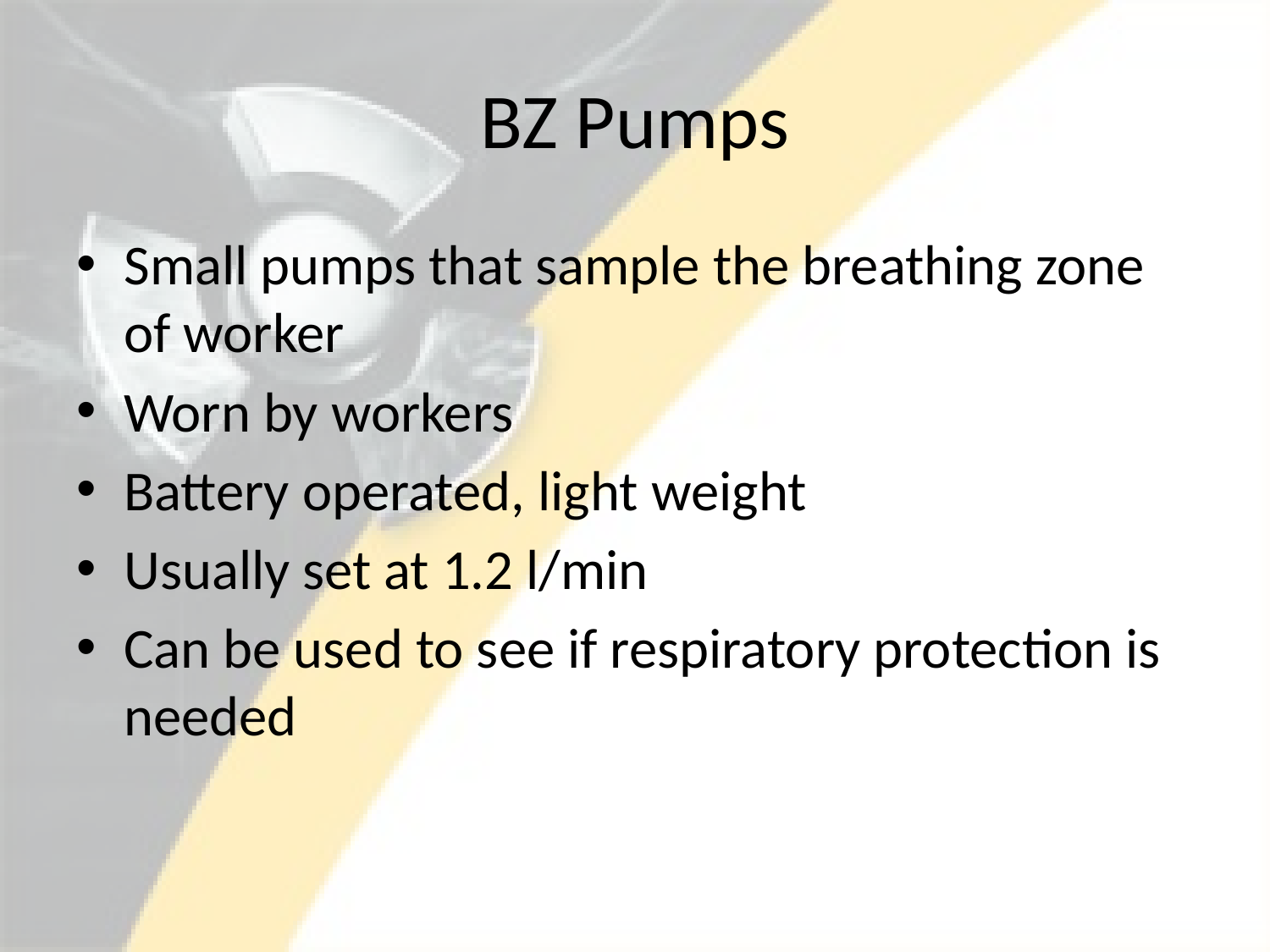

# BZ Pumps
Small pumps that sample the breathing zone of worker
Worn by workers
Battery operated, light weight
Usually set at 1.2 l/min
Can be used to see if respiratory protection is needed